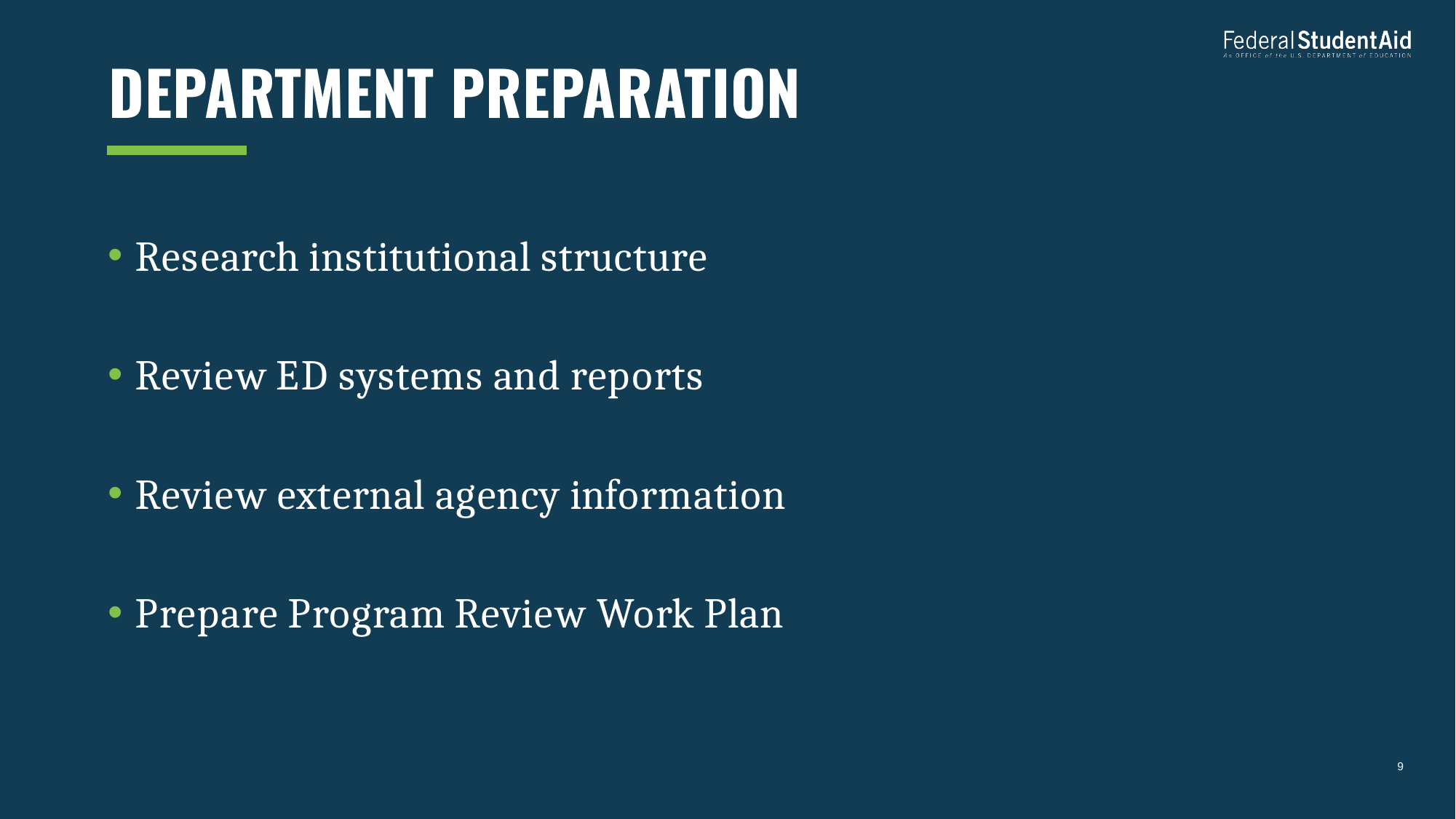

# Department preparation
Research institutional structure

Review ED systems and reports

Review external agency information

Prepare Program Review Work Plan

9